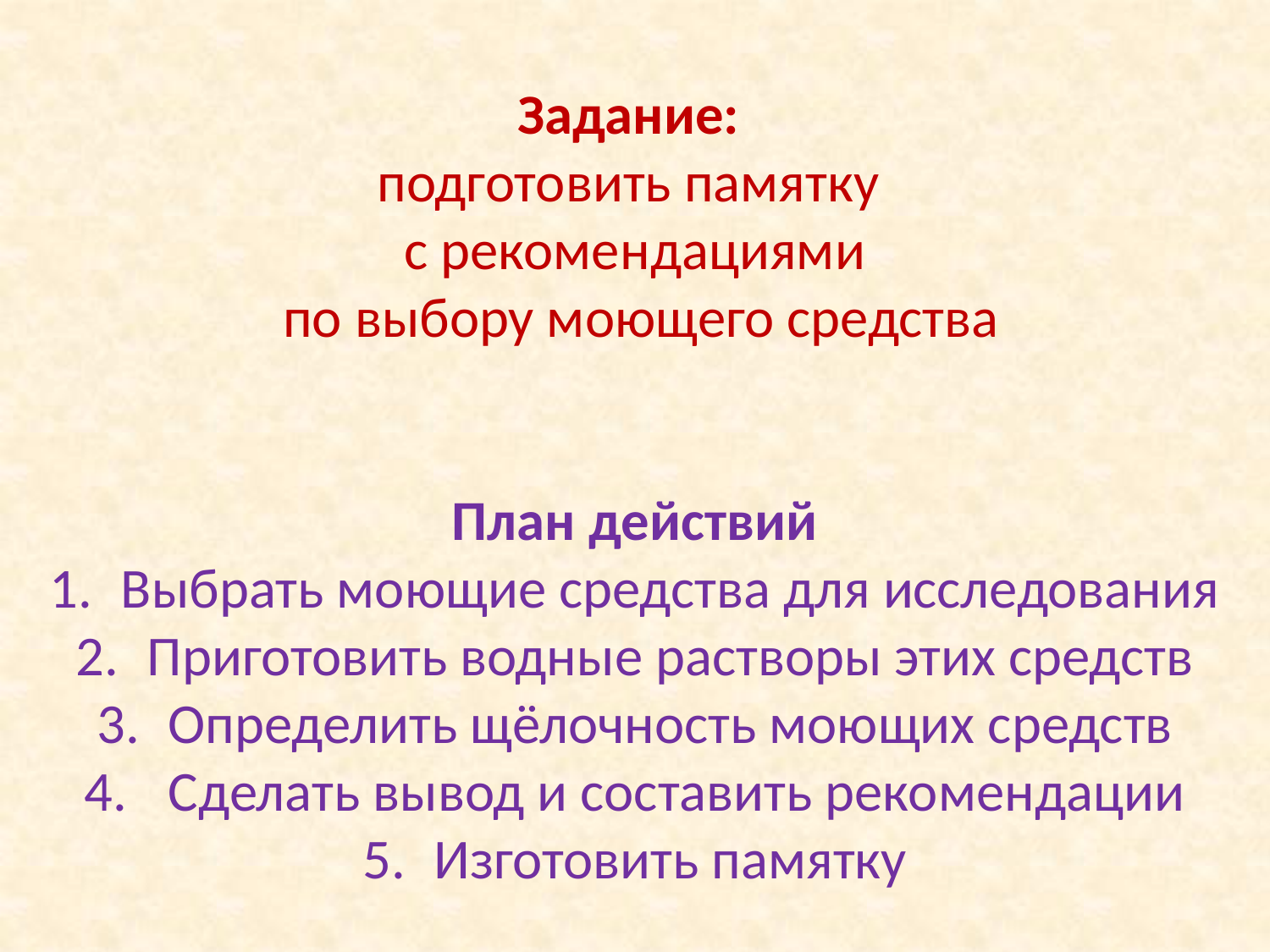

Задание:
подготовить памятку
с рекомендациями
 по выбору моющего средства

План действий
Выбрать моющие средства для исследования
Приготовить водные растворы этих средств
Определить щёлочность моющих средств
 Сделать вывод и составить рекомендации
Изготовить памятку